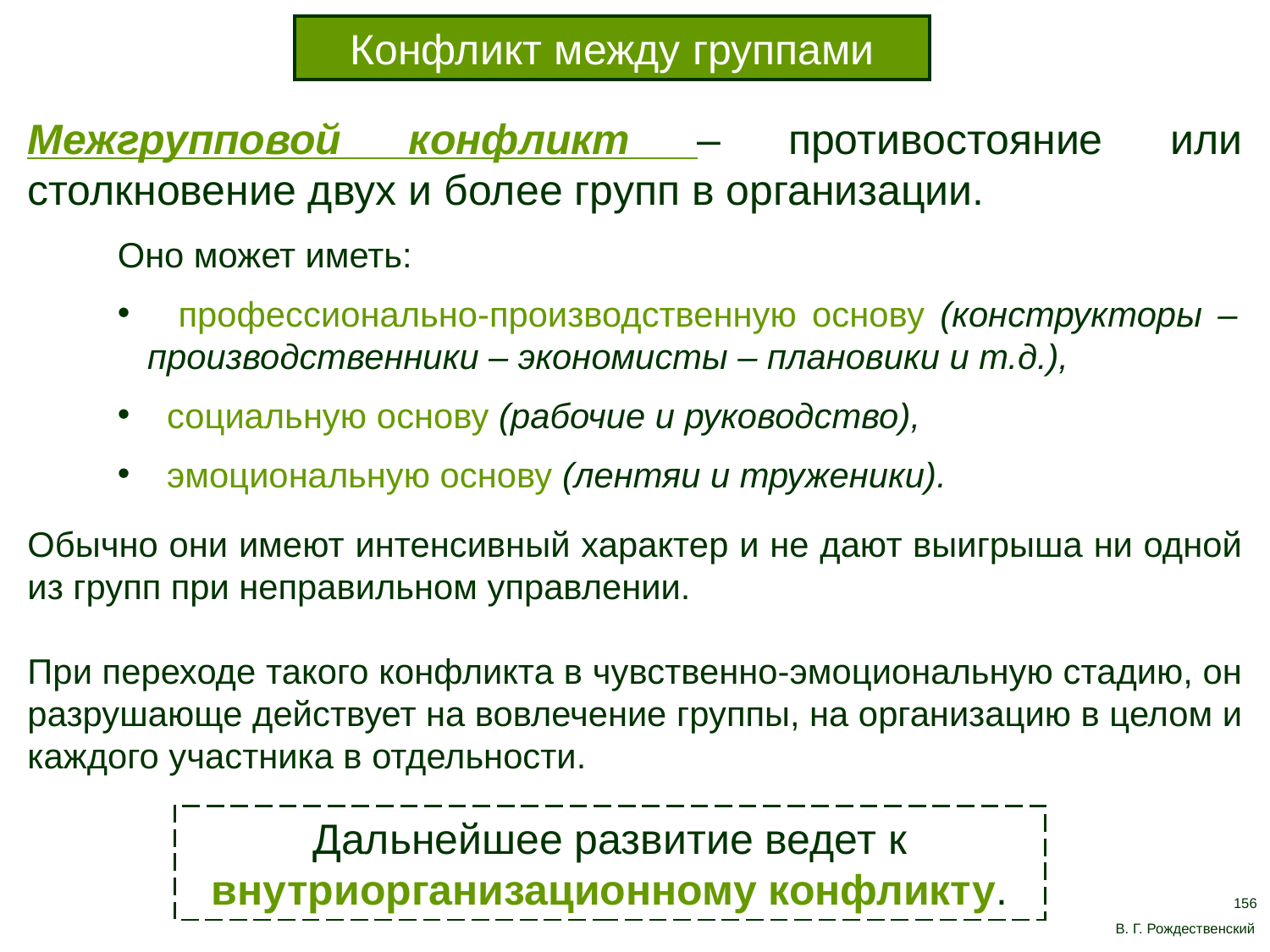

Конфликт между группами
Межгрупповой конфликт – противостояние или столкновение двух и более групп в организации.
Оно может иметь:

  профессионально-производственную основу (конструкторы – производственники – экономисты – плановики и т.д.),

  социальную основу (рабочие и руководство),

  эмоциональную основу (лентяи и труженики).
Обычно они имеют интенсивный характер и не дают выигрыша ни одной из групп при неправильном управлении.

При переходе такого конфликта в чувственно-эмоциональную стадию, он разрушающе действует на вовлечение группы, на организацию в целом и каждого участника в отдельности.
Дальнейшее развитие ведет к внутриорганизационному конфликту.
156
В. Г. Рождественский